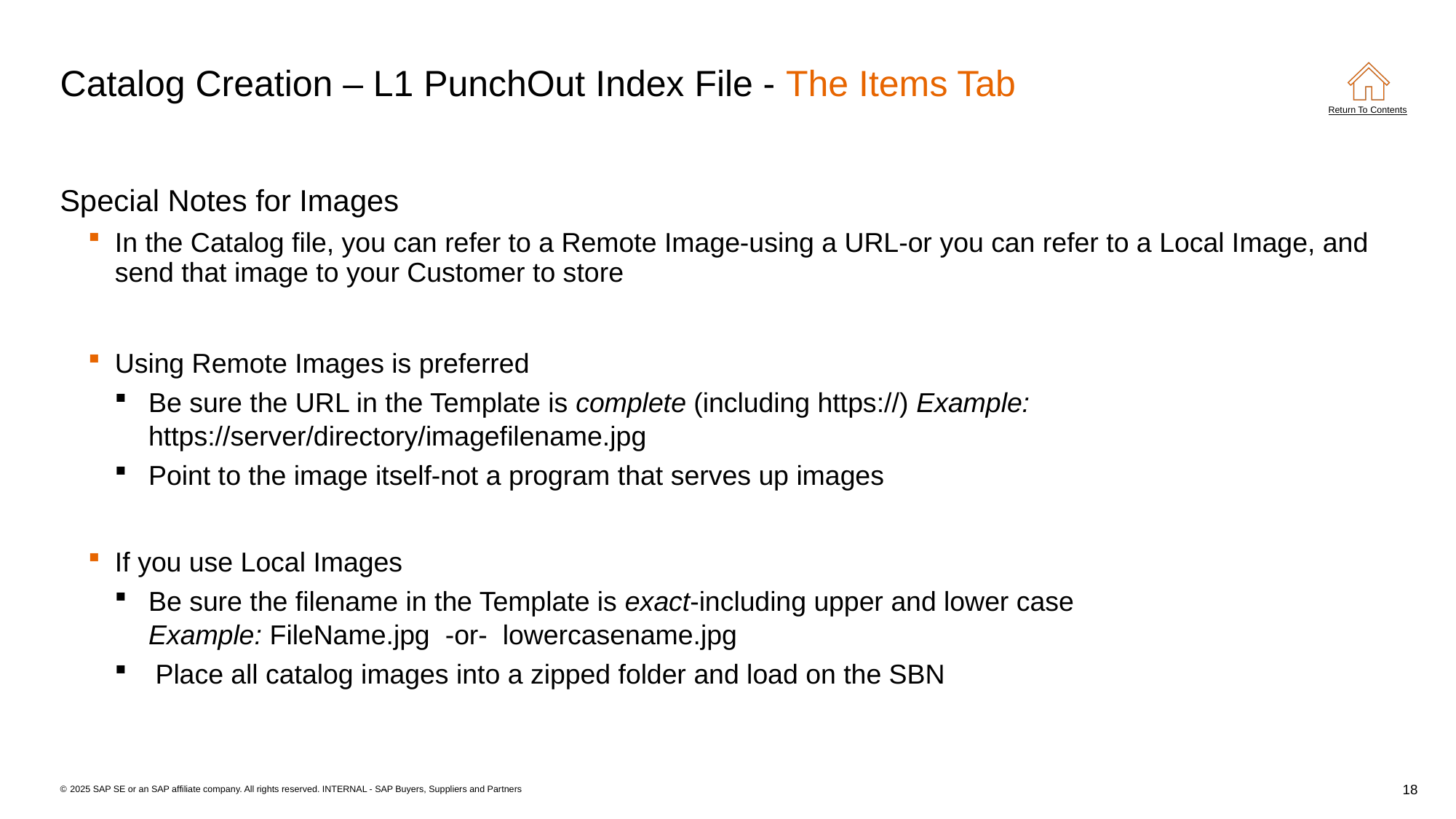

# Catalog Creation – L1 PunchOut Index File - The Items Tab
Special Notes for Images
In the Catalog file, you can refer to a Remote Image-using a URL-or you can refer to a Local Image, and send that image to your Customer to store

Using Remote Images is preferred
Be sure the URL in the Template is complete (including https://) Example: https://server/directory/imagefilename.jpg
Point to the image itself-not a program that serves up images

If you use Local Images
Be sure the filename in the Template is exact-including upper and lower case
Example: FileName.jpg  -or-  lowercasename.jpg
Place all catalog images into a zipped folder and load on the SBN